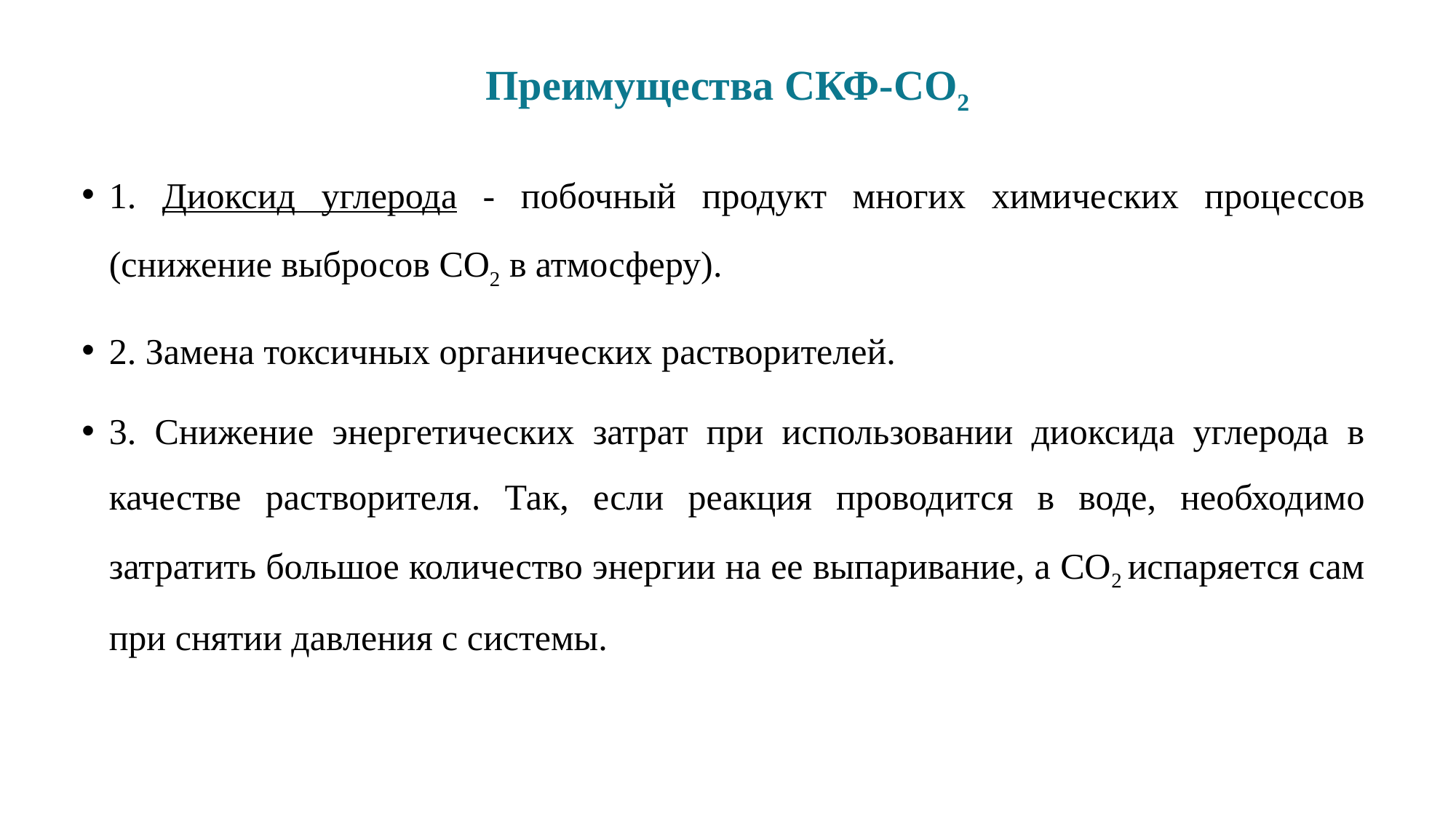

# Преимущества СКФ-СО2
1. Диоксид углерода - побочный продукт многих химических процессов (снижение выбросов СО2 в атмосферу).
2. Замена токсичных органических растворителей.
3. Снижение энергетических затрат при использовании диоксида углерода в качестве растворителя. Так, если реакция проводится в воде, необходимо затратить большое количество энергии на ее выпаривание, а СО2 испаряется сам при снятии давления с системы.